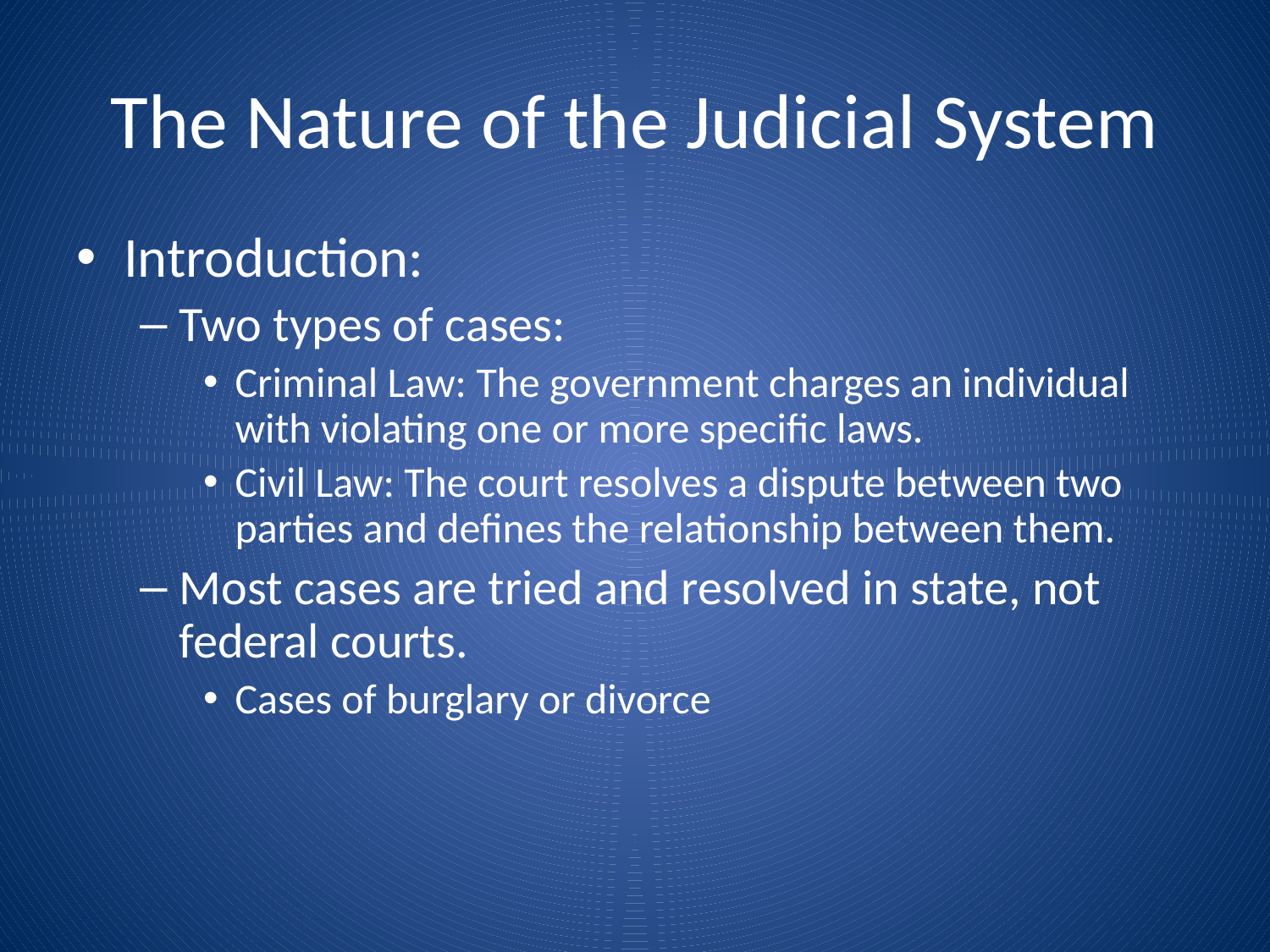

# The Nature of the Judicial System
Introduction:
Two types of cases:
Criminal Law: The government charges an individual with violating one or more specific laws.
Civil Law: The court resolves a dispute between two parties and defines the relationship between them.
Most cases are tried and resolved in state, not federal courts.
Cases of burglary or divorce